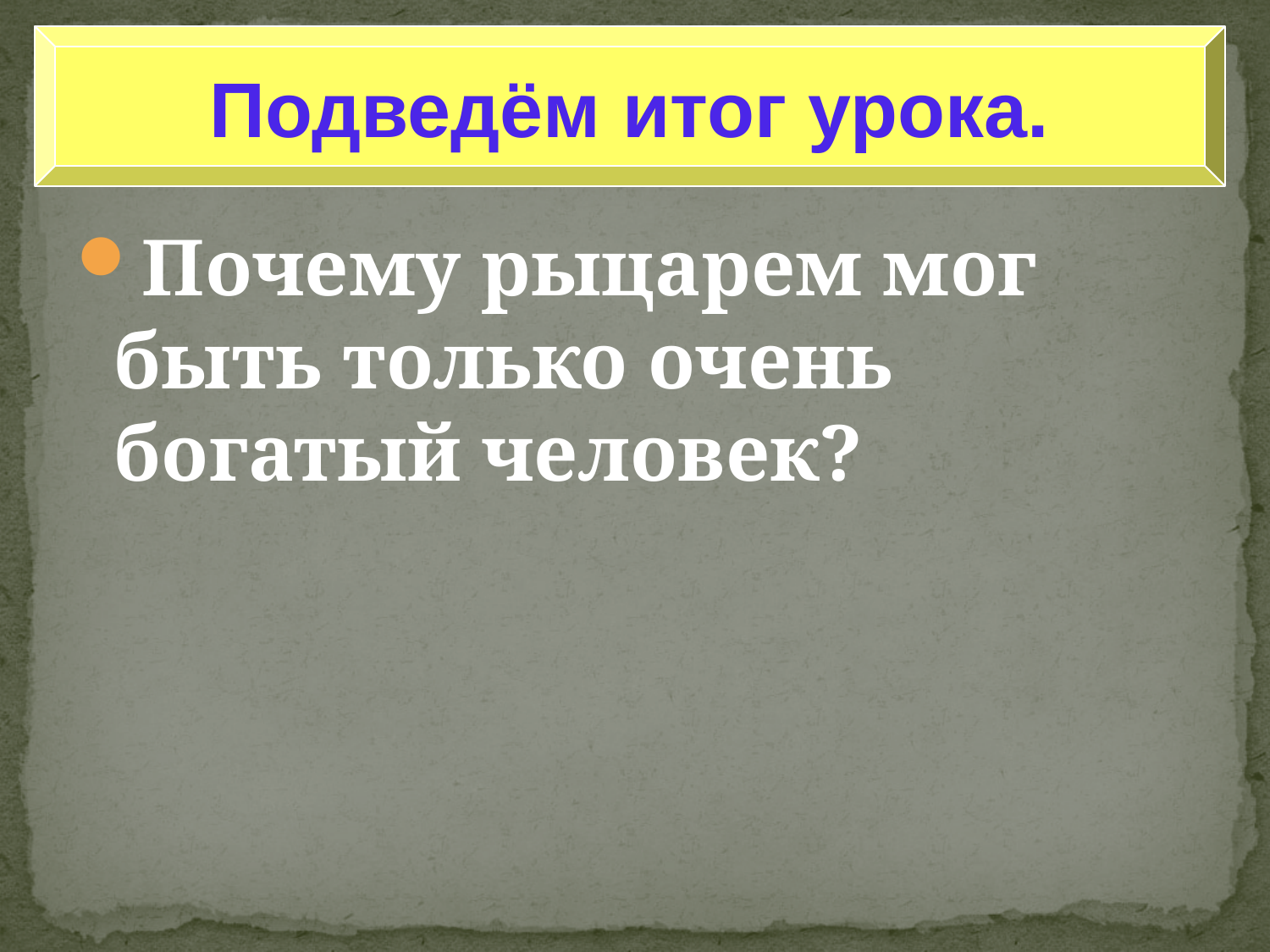

Подведём итог урока.
Почему рыцарем мог быть только очень богатый человек?